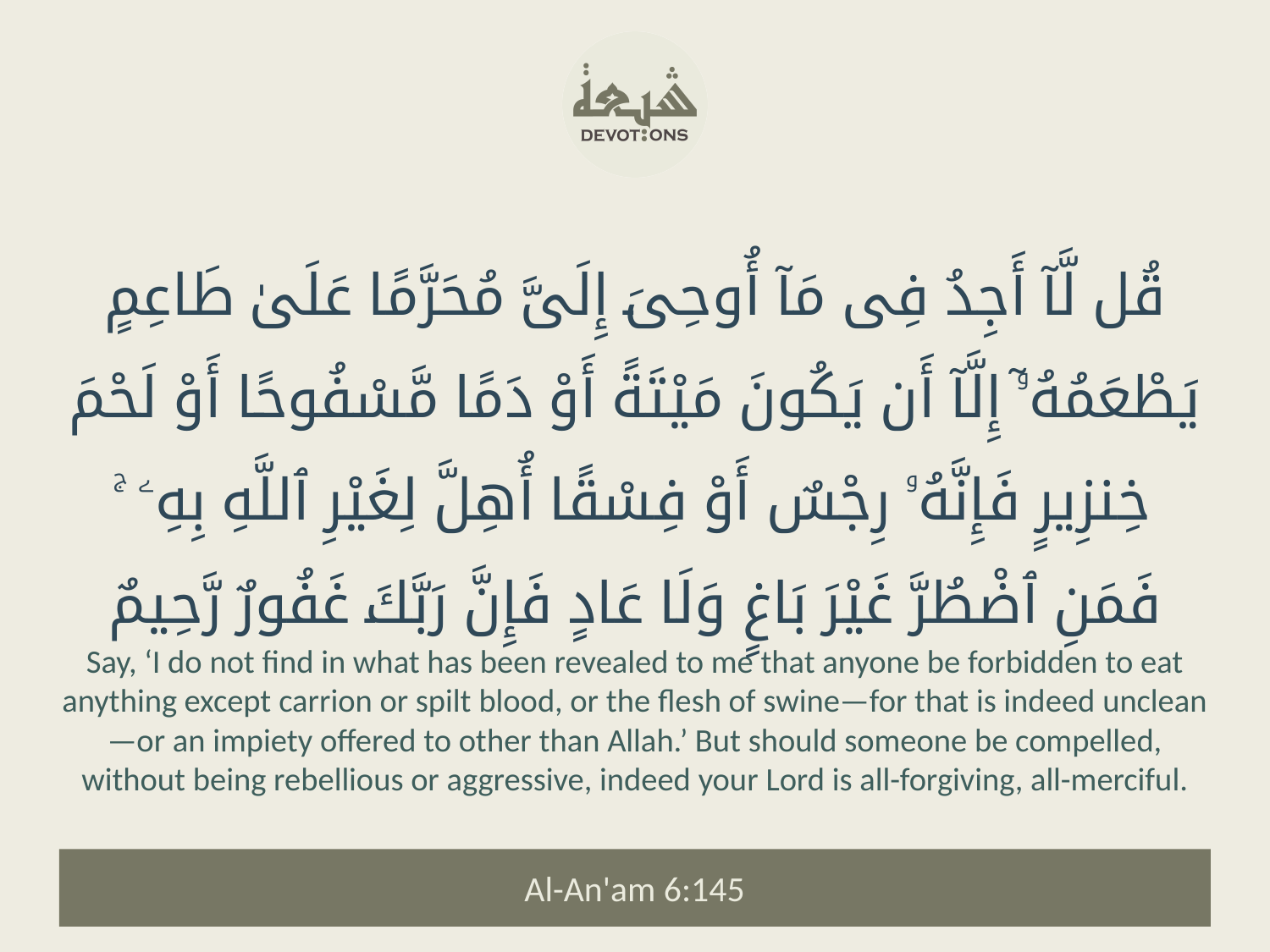

قُل لَّآ أَجِدُ فِى مَآ أُوحِىَ إِلَىَّ مُحَرَّمًا عَلَىٰ طَاعِمٍ يَطْعَمُهُۥٓ إِلَّآ أَن يَكُونَ مَيْتَةً أَوْ دَمًا مَّسْفُوحًا أَوْ لَحْمَ خِنزِيرٍ فَإِنَّهُۥ رِجْسٌ أَوْ فِسْقًا أُهِلَّ لِغَيْرِ ٱللَّهِ بِهِۦ ۚ فَمَنِ ٱضْطُرَّ غَيْرَ بَاغٍ وَلَا عَادٍ فَإِنَّ رَبَّكَ غَفُورٌ رَّحِيمٌ
Say, ‘I do not find in what has been revealed to me that anyone be forbidden to eat anything except carrion or spilt blood, or the flesh of swine—for that is indeed unclean—or an impiety offered to other than Allah.’ But should someone be compelled, without being rebellious or aggressive, indeed your Lord is all-forgiving, all-merciful.
Al-An'am 6:145